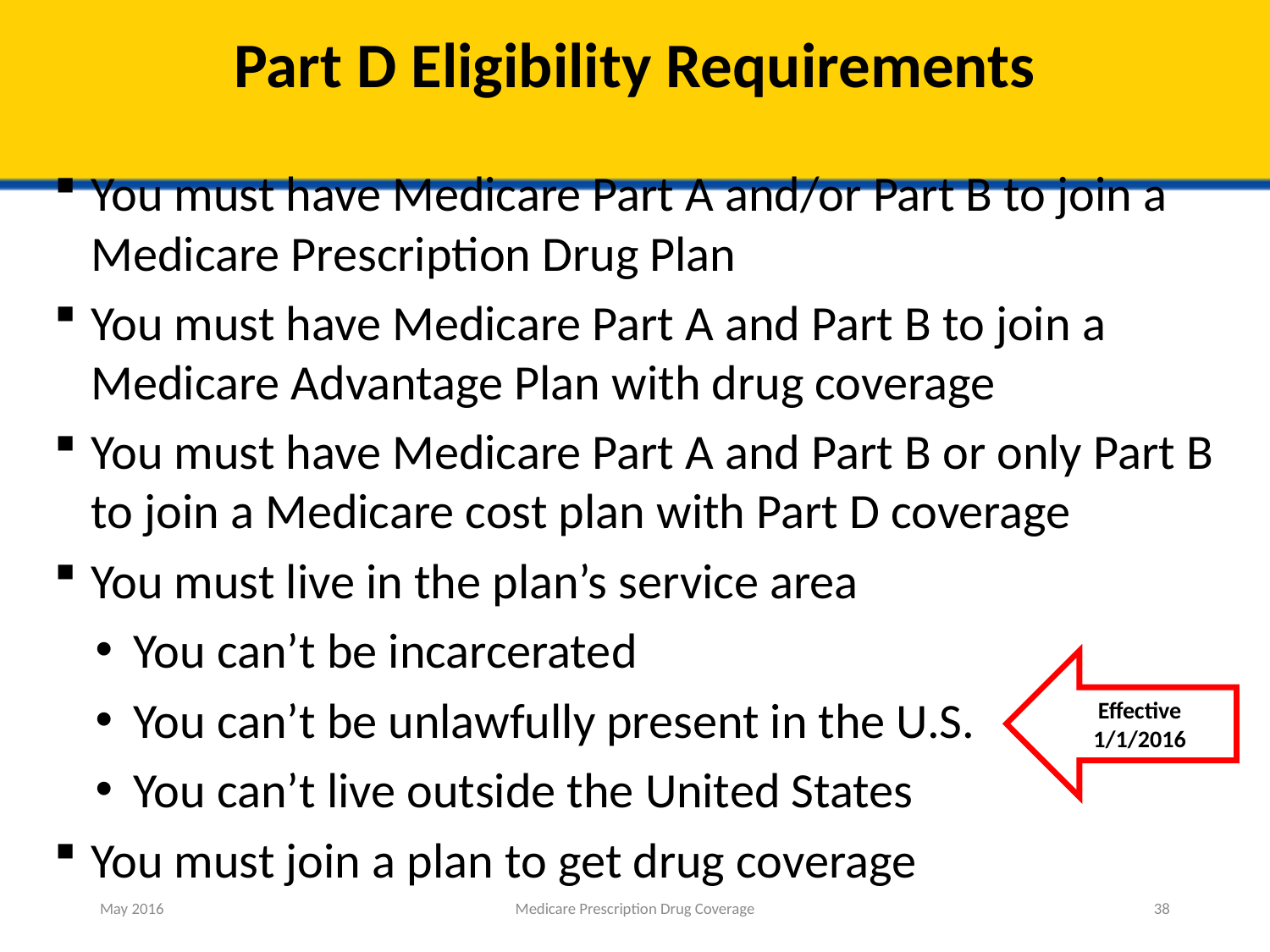

# Part D Eligibility Requirements
You must have Medicare Part A and/or Part B to join a Medicare Prescription Drug Plan
You must have Medicare Part A and Part B to join a Medicare Advantage Plan with drug coverage
You must have Medicare Part A and Part B or only Part B to join a Medicare cost plan with Part D coverage
You must live in the plan’s service area
You can’t be incarcerated
You can’t be unlawfully present in the U.S.
You can’t live outside the United States
You must join a plan to get drug coverage
Effective 1/1/2016
May 2016
Medicare Prescription Drug Coverage
38